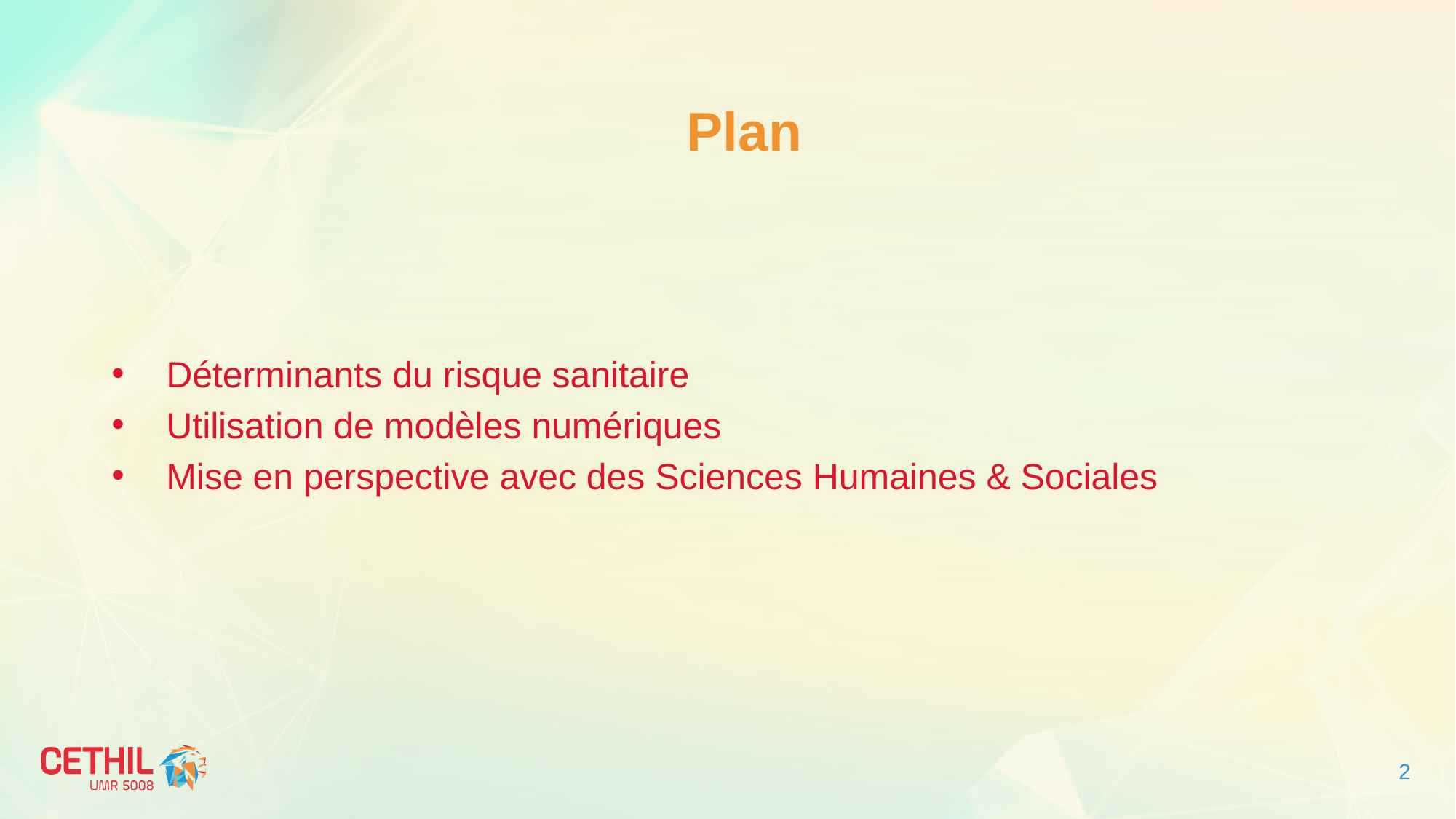

Plan
Déterminants du risque sanitaire
Utilisation de modèles numériques
Mise en perspective avec des Sciences Humaines & Sociales
2